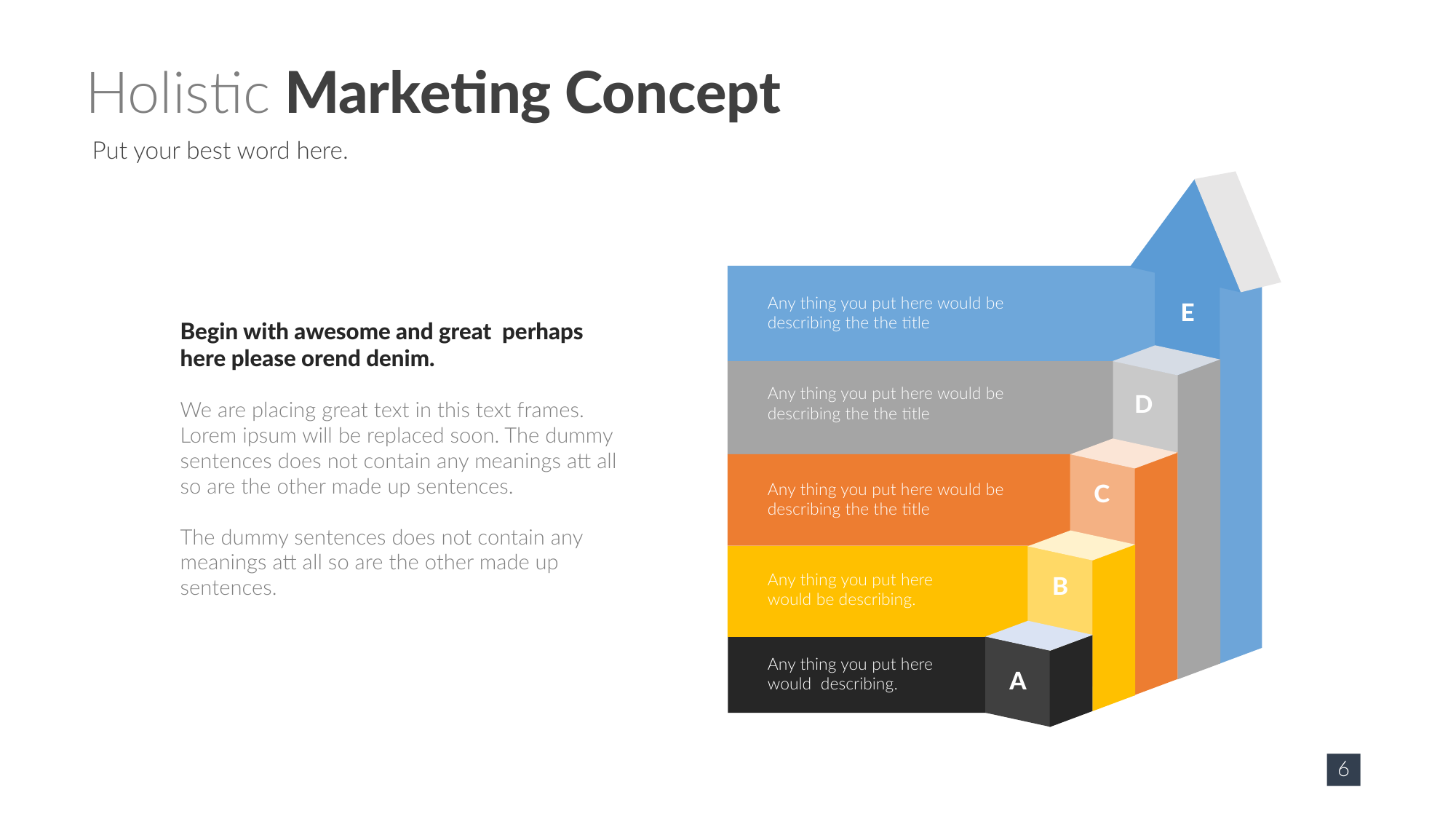

Holistic Marketing Concept
Put your best word here.

E

D

C

B

A

Any thing you put here would be describing the the title
Begin with awesome and great  perhaps here please orend denim.
We are placing great text in this text frames. Lorem ipsum will be replaced soon. The dummy sentences does not contain any meanings att all so are the other made up sentences.

The dummy sentences does not contain any meanings att all so are the other made up sentences.

Any thing you put here would be describing the the title

Any thing you put here would be describing the the title

Any thing you put here would be describing.

Any thing you put here would  describing.
6